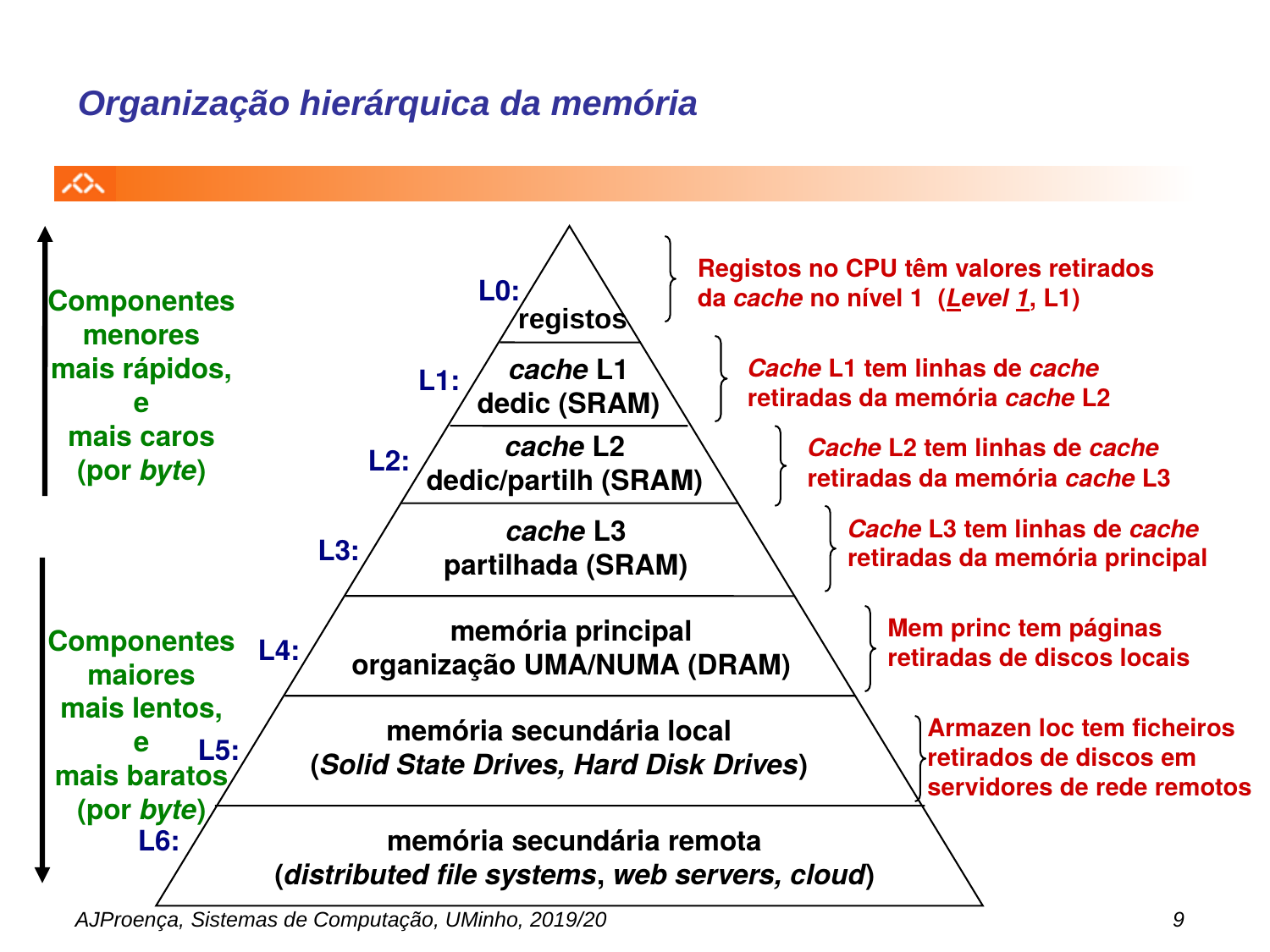

# Organização hierárquica da memória

Registos no CPU têm valores retirados da cache no nível 1  (Level 1, L1)
L0:
Componentes
menores
mais rápidos,
e
mais caros
(por byte)
registos

cache L1
dedic (SRAM)
Cache L1 tem linhas de cache retiradas da memória cache L2
L1:
cache L2
dedic/partilh (SRAM)

Cache L2 tem linhas de cache retiradas da memória cache L3
L2:

Cache L3 tem linhas de cache retiradas da memória principal
cache L3
partilhada (SRAM)
L3:

memória principal
organização UMA/NUMA (DRAM)

Mem princ tem páginas retiradas de discos locais
Componentes
maiores
mais lentos,
e
mais baratos
(por byte)
L4:

Armazen loc tem ficheiros retirados de discos em servidores de rede remotos
memória secundária local
(Solid State Drives, Hard Disk Drives)

L5:

memória secundária remota
(distributed file systems, web servers, cloud)
L6: